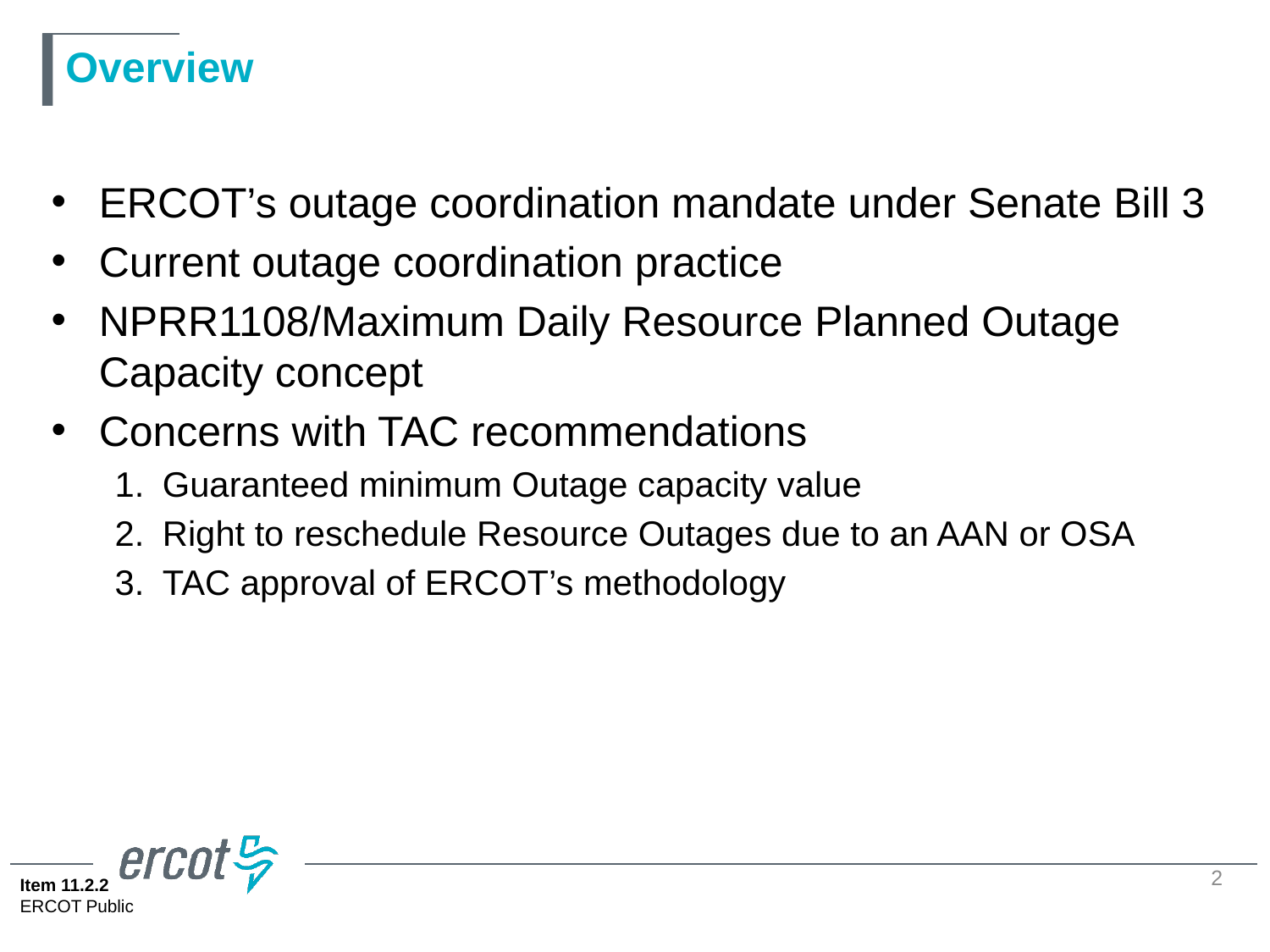

# Overview
ERCOT’s outage coordination mandate under Senate Bill 3
Current outage coordination practice
NPRR1108/Maximum Daily Resource Planned Outage Capacity concept
Concerns with TAC recommendations
Guaranteed minimum Outage capacity value
Right to reschedule Resource Outages due to an AAN or OSA
TAC approval of ERCOT’s methodology
2